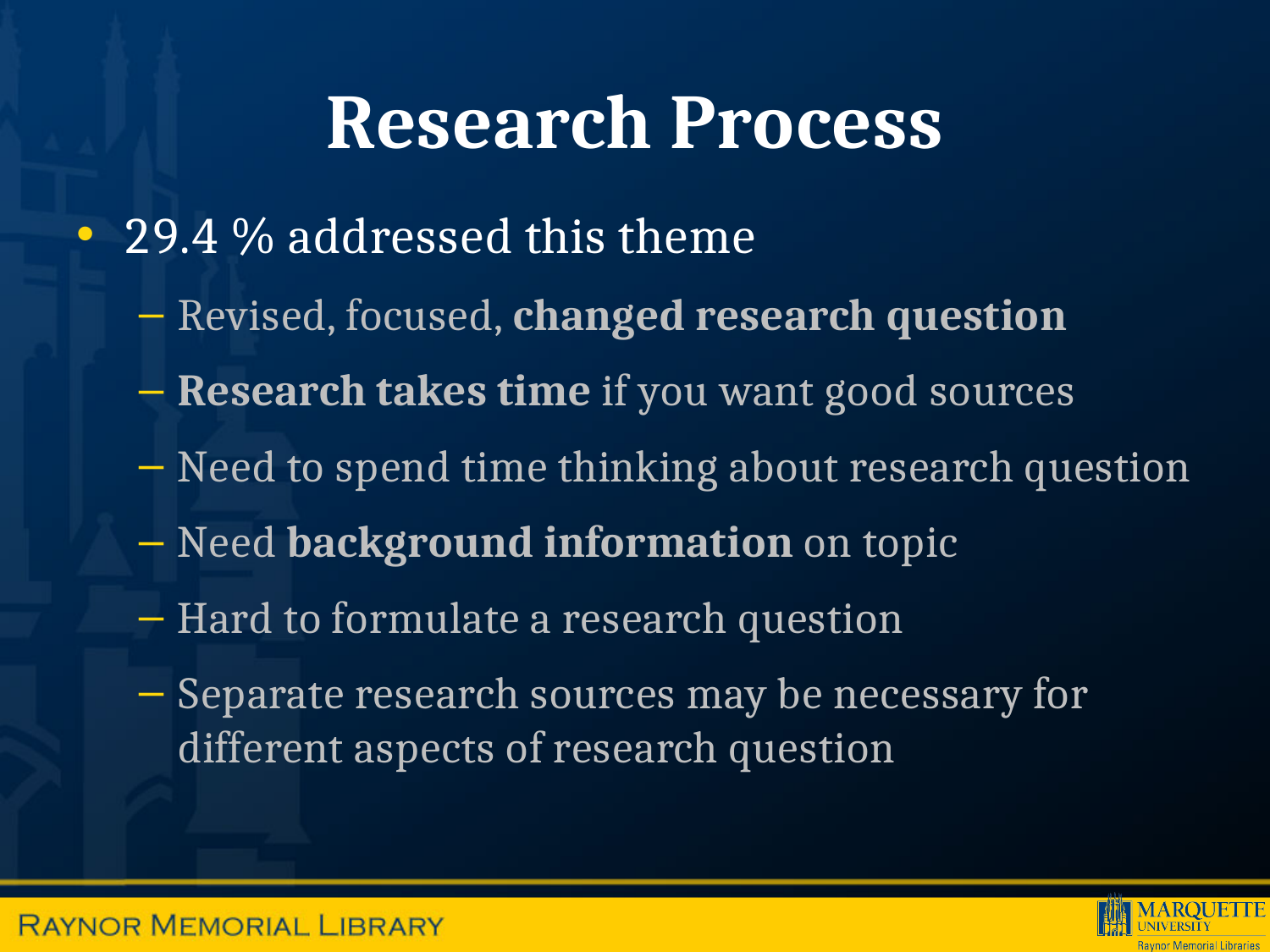

# Research Process
29.4 % addressed this theme
Revised, focused, changed research question
Research takes time if you want good sources
Need to spend time thinking about research question
Need background information on topic
Hard to formulate a research question
Separate research sources may be necessary for different aspects of research question